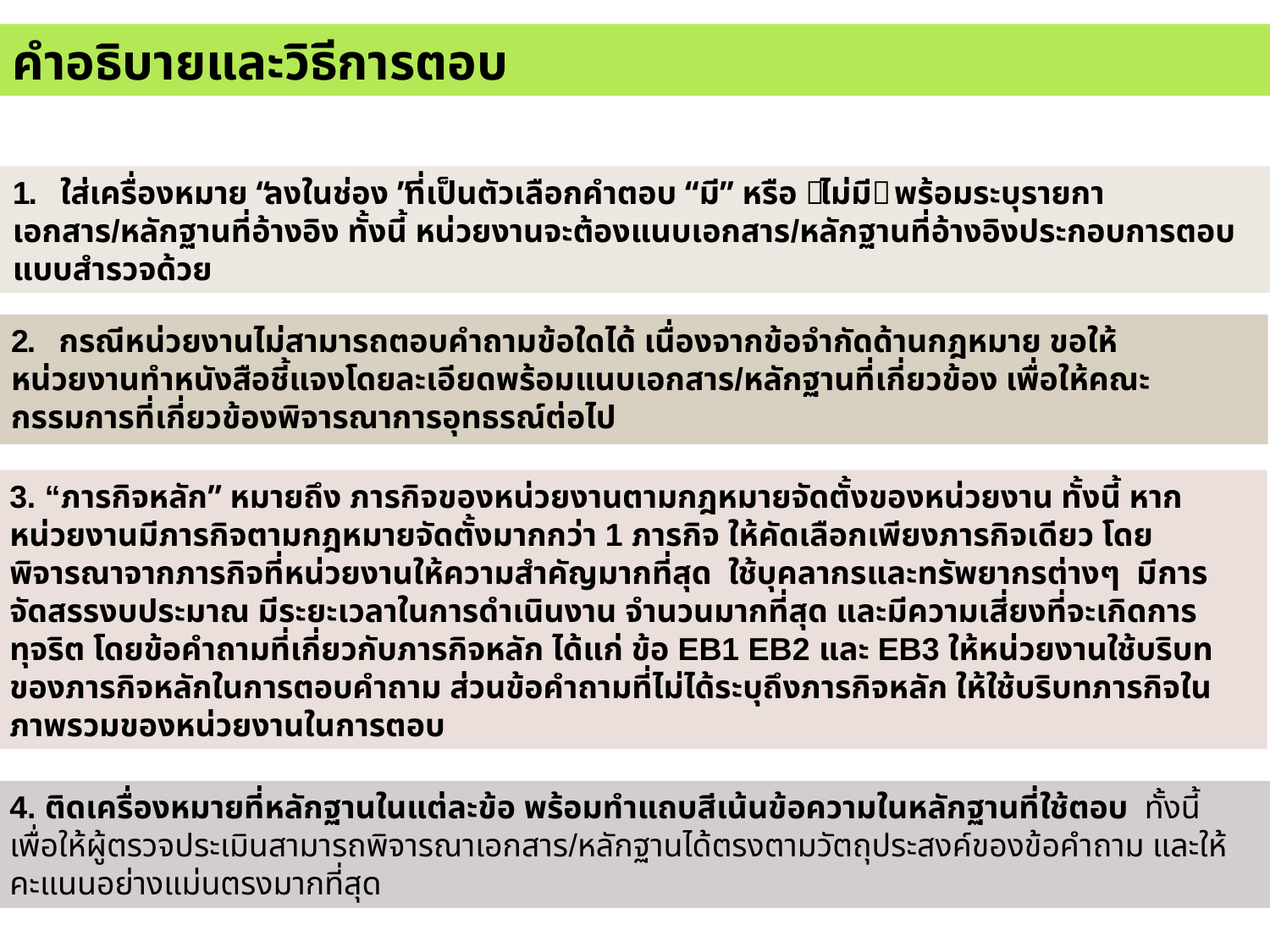

คำอธิบายและวิธีการตอบ
ใส่เครื่องหมาย ✓ ลงในช่อง ◻ ที่เป็นตัวเลือกคำตอบ “มี” หรือ “ไม่มี” พร้อมระบุรายกา
เอกสาร/หลักฐานที่อ้างอิง ทั้งนี้ หน่วยงานจะต้องแนบเอกสาร/หลักฐานที่อ้างอิงประกอบการตอบแบบสำรวจด้วย
กรณีหน่วยงานไม่สามารถตอบคำถามข้อใดได้ เนื่องจากข้อจำกัดด้านกฎหมาย ขอให้
หน่วยงานทำหนังสือชี้แจงโดยละเอียดพร้อมแนบเอกสาร/หลักฐานที่เกี่ยวข้อง เพื่อให้คณะกรรมการที่เกี่ยวข้องพิจารณาการอุทธรณ์ต่อไป

3. “ภารกิจหลัก” หมายถึง ภารกิจของหน่วยงานตามกฎหมายจัดตั้งของหน่วยงาน ทั้งนี้ หากหน่วยงานมีภารกิจตามกฎหมายจัดตั้งมากกว่า 1 ภารกิจ ให้คัดเลือกเพียงภารกิจเดียว โดยพิจารณาจากภารกิจที่หน่วยงานให้ความสำคัญมากที่สุด  ใช้บุคลากรและทรัพยากรต่างๆ  มีการจัดสรรงบประมาณ มีระยะเวลาในการดำเนินงาน จำนวนมากที่สุด และมีความเสี่ยงที่จะเกิดการทุจริต โดยข้อคำถามที่เกี่ยวกับภารกิจหลัก ได้แก่ ข้อ EB1 EB2 และ EB3 ให้หน่วยงานใช้บริบทของภารกิจหลักในการตอบคำถาม ส่วนข้อคำถามที่ไม่ได้ระบุถึงภารกิจหลัก ให้ใช้บริบทภารกิจในภาพรวมของหน่วยงานในการตอบ
4. ติดเครื่องหมายที่หลักฐานในแต่ละข้อ พร้อมทำแถบสีเน้นข้อความในหลักฐานที่ใช้ตอบ  ทั้งนี้ เพื่อให้ผู้ตรวจประเมินสามารถพิจารณาเอกสาร/หลักฐานได้ตรงตามวัตถุประสงค์ของข้อคำถาม และให้คะแนนอย่างแม่นตรงมากที่สุด